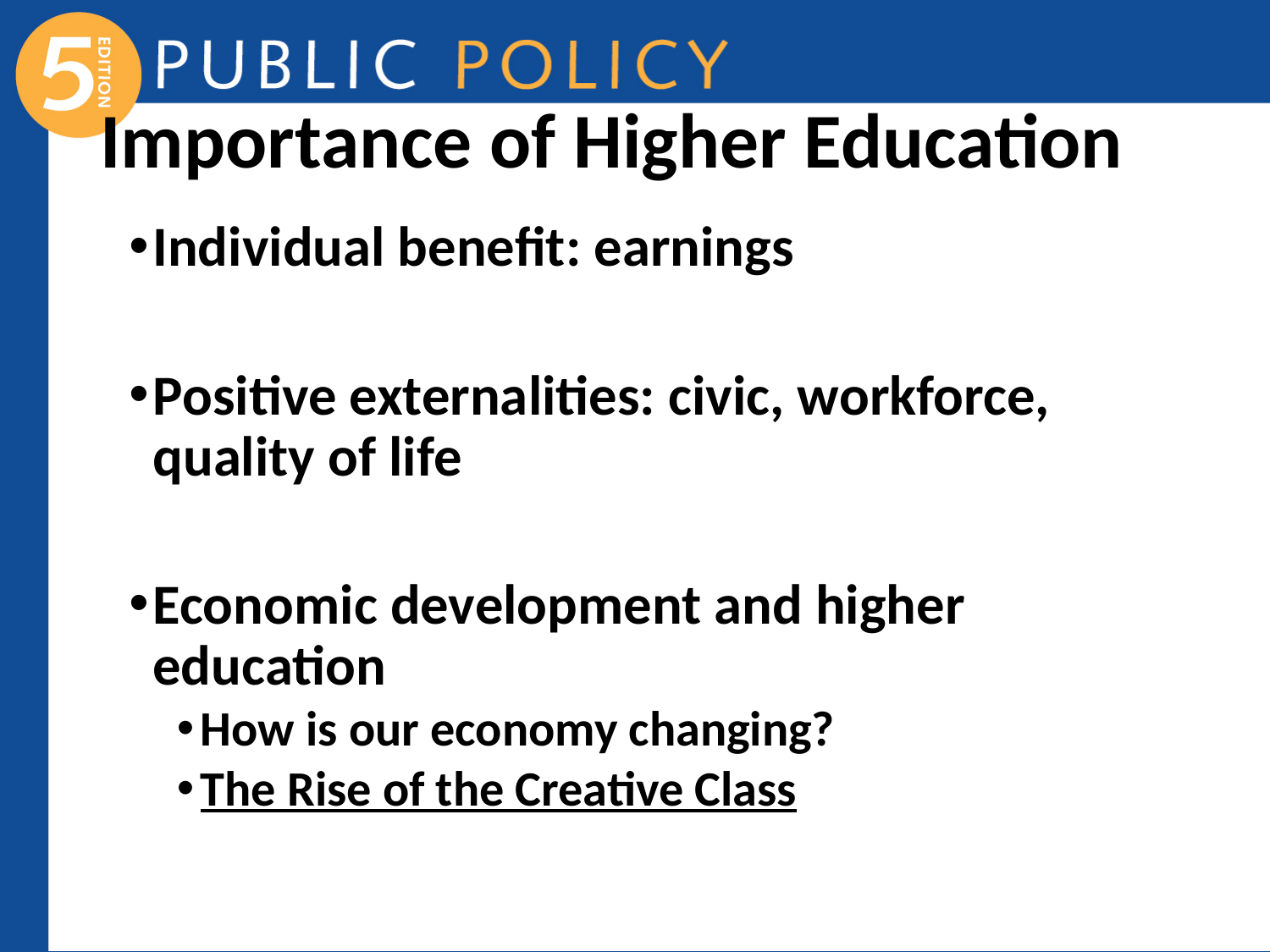

# Importance of Higher Education
Individual benefit: earnings

Positive externalities: civic, workforce, quality of life

Economic development and higher education
How is our economy changing?
The Rise of the Creative Class